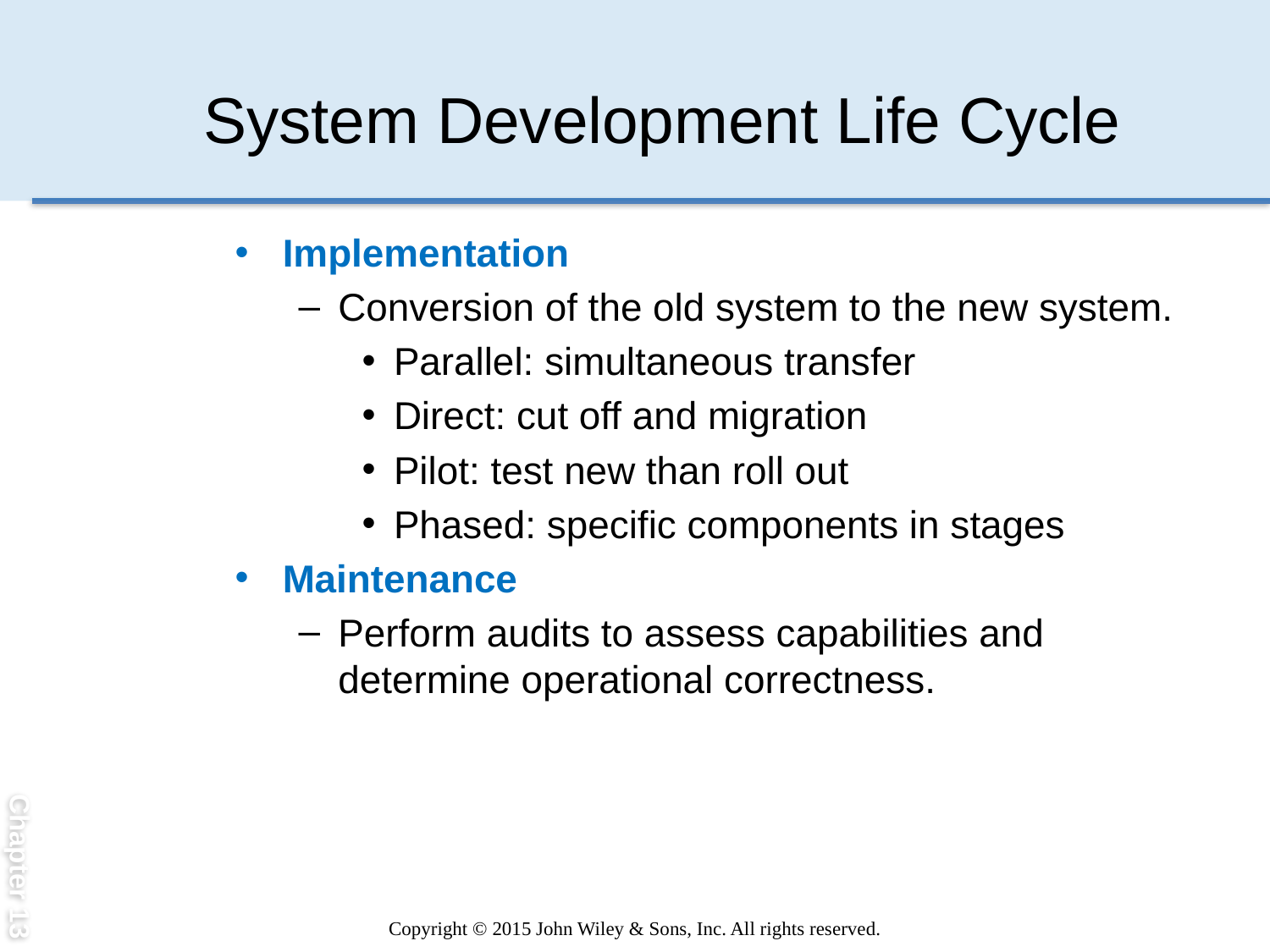

Chapter 13
# System Development Life Cycle
Implementation
Conversion of the old system to the new system.
Parallel: simultaneous transfer
Direct: cut off and migration
Pilot: test new than roll out
Phased: specific components in stages
Maintenance
Perform audits to assess capabilities and determine operational correctness.